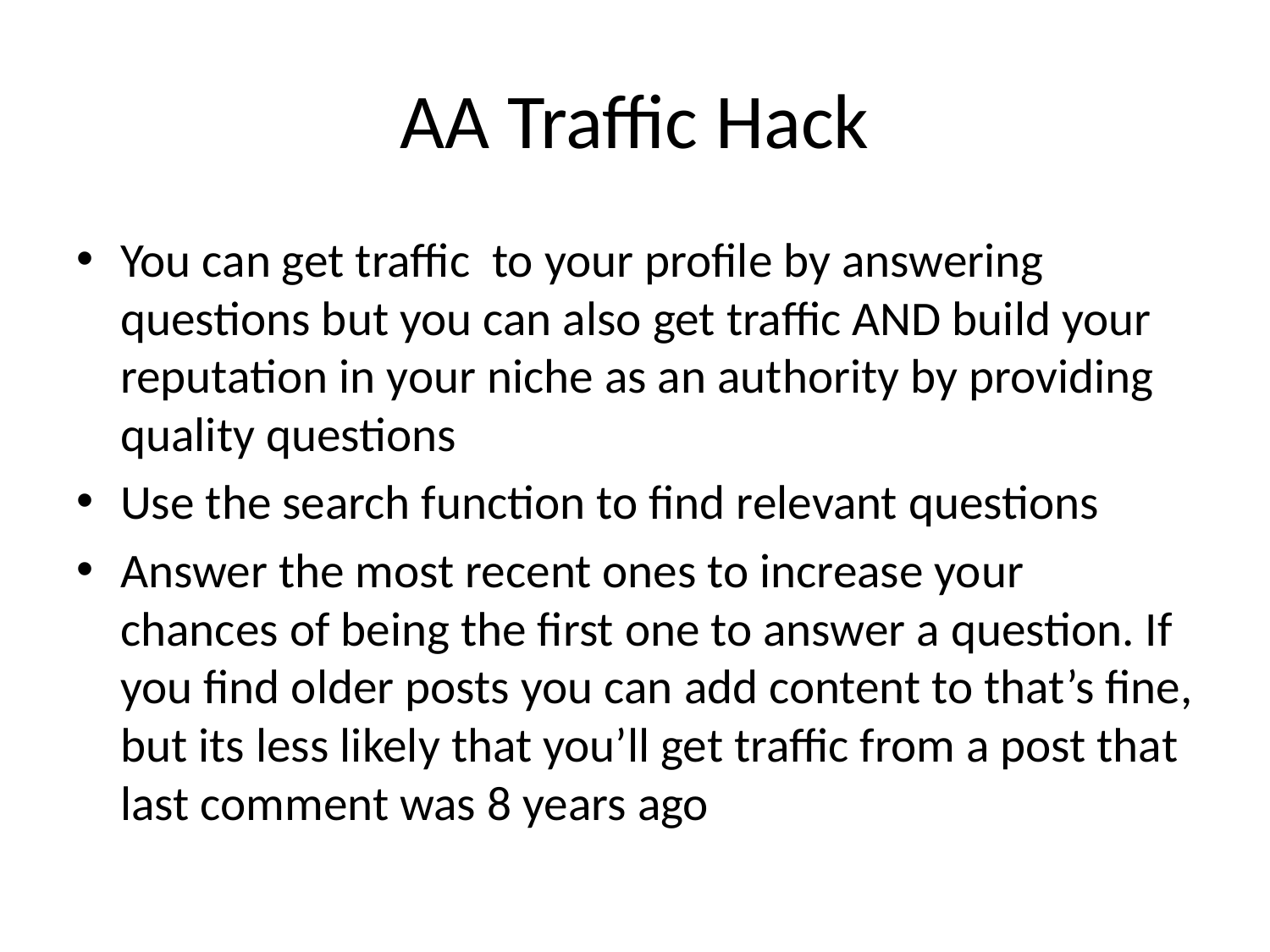

# AA Traffic Hack
You can get traffic  to your profile by answering questions but you can also get traffic AND build your reputation in your niche as an authority by providing quality questions
Use the search function to find relevant questions
Answer the most recent ones to increase your chances of being the first one to answer a question. If you find older posts you can add content to that’s fine, but its less likely that you’ll get traffic from a post that last comment was 8 years ago